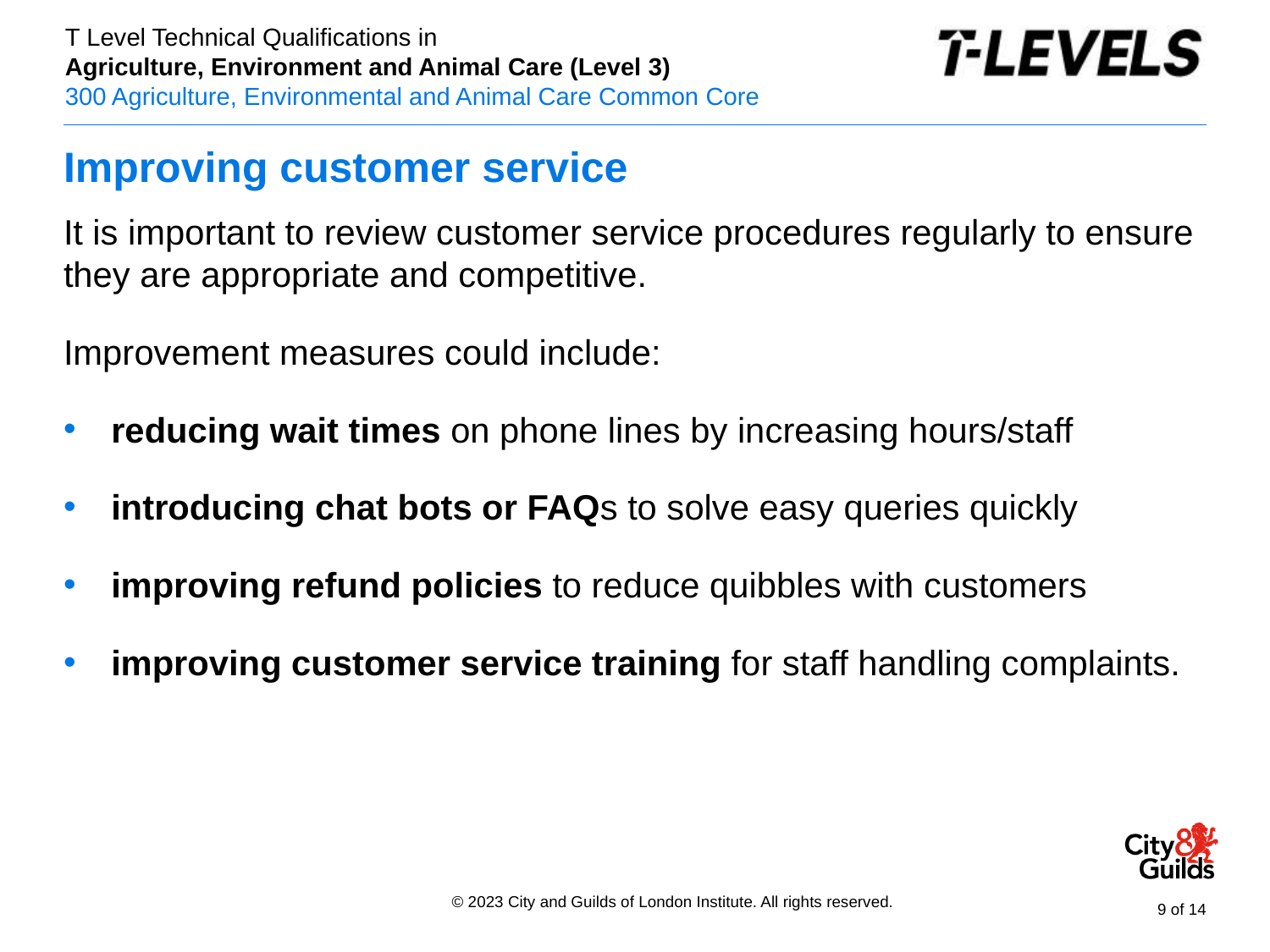

# Improving customer service
It is important to review customer service procedures regularly to ensure they are appropriate and competitive.
Improvement measures could include:
reducing wait times on phone lines by increasing hours/staff
introducing chat bots or FAQs to solve easy queries quickly
improving refund policies to reduce quibbles with customers
improving customer service training for staff handling complaints.